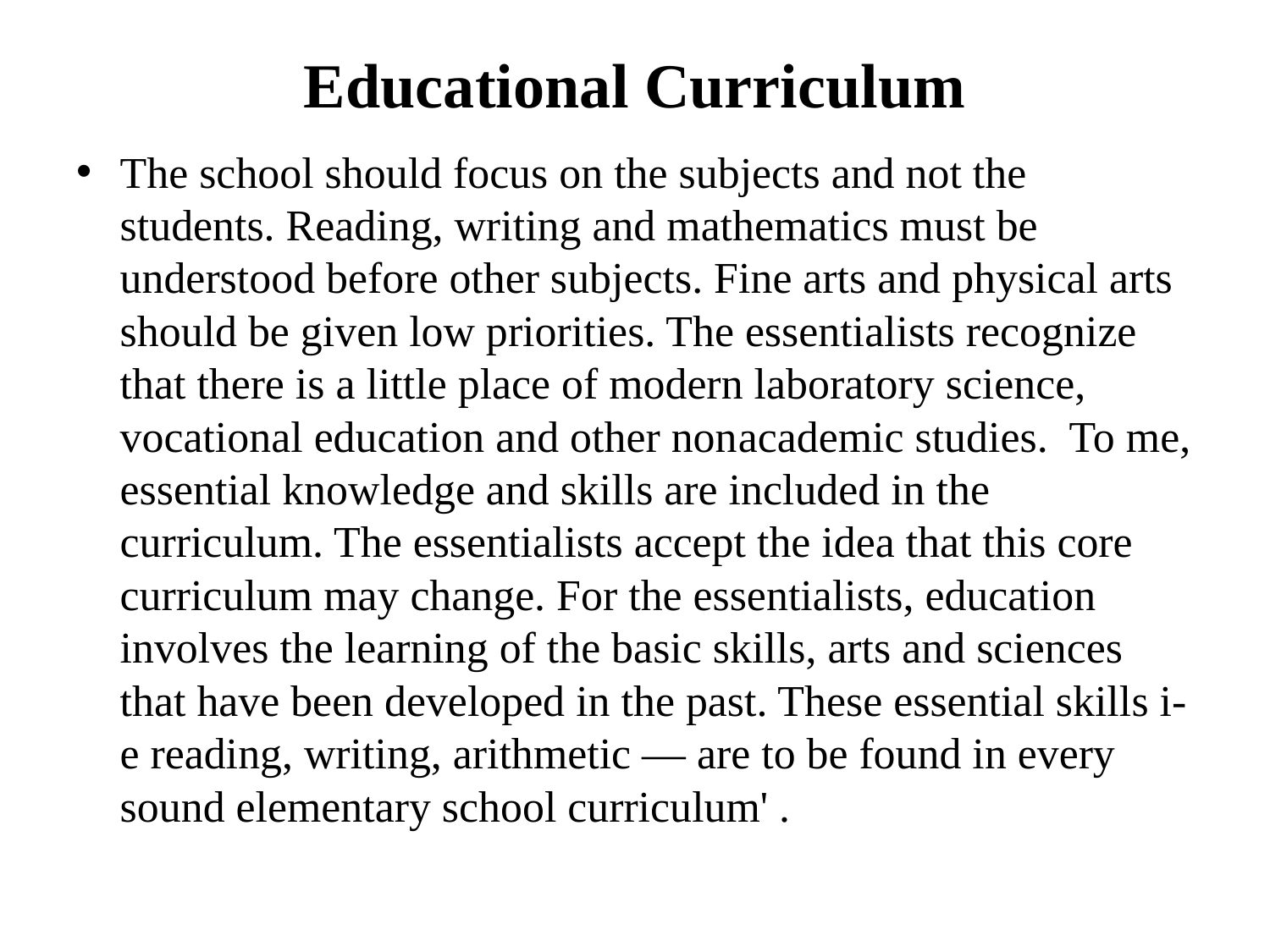

# Educational Curriculum
The school should focus on the subjects and not the students. Reading, writing and mathematics must be understood before other subjects. Fine arts and physical arts should be given low priorities. The essentialists recognize that there is a little place of modern laboratory science, vocational education and other non­academic studies.  To me, essential knowledge and skills are included in the curriculum. The essentialists accept the idea that this core curriculum may change. For the essentialists, education involves the learning of the basic skills, arts and sciences that have been developed in the past. These essential skills i-e reading, writing, arithmetic — are to be found in every sound elementary school curriculum' .